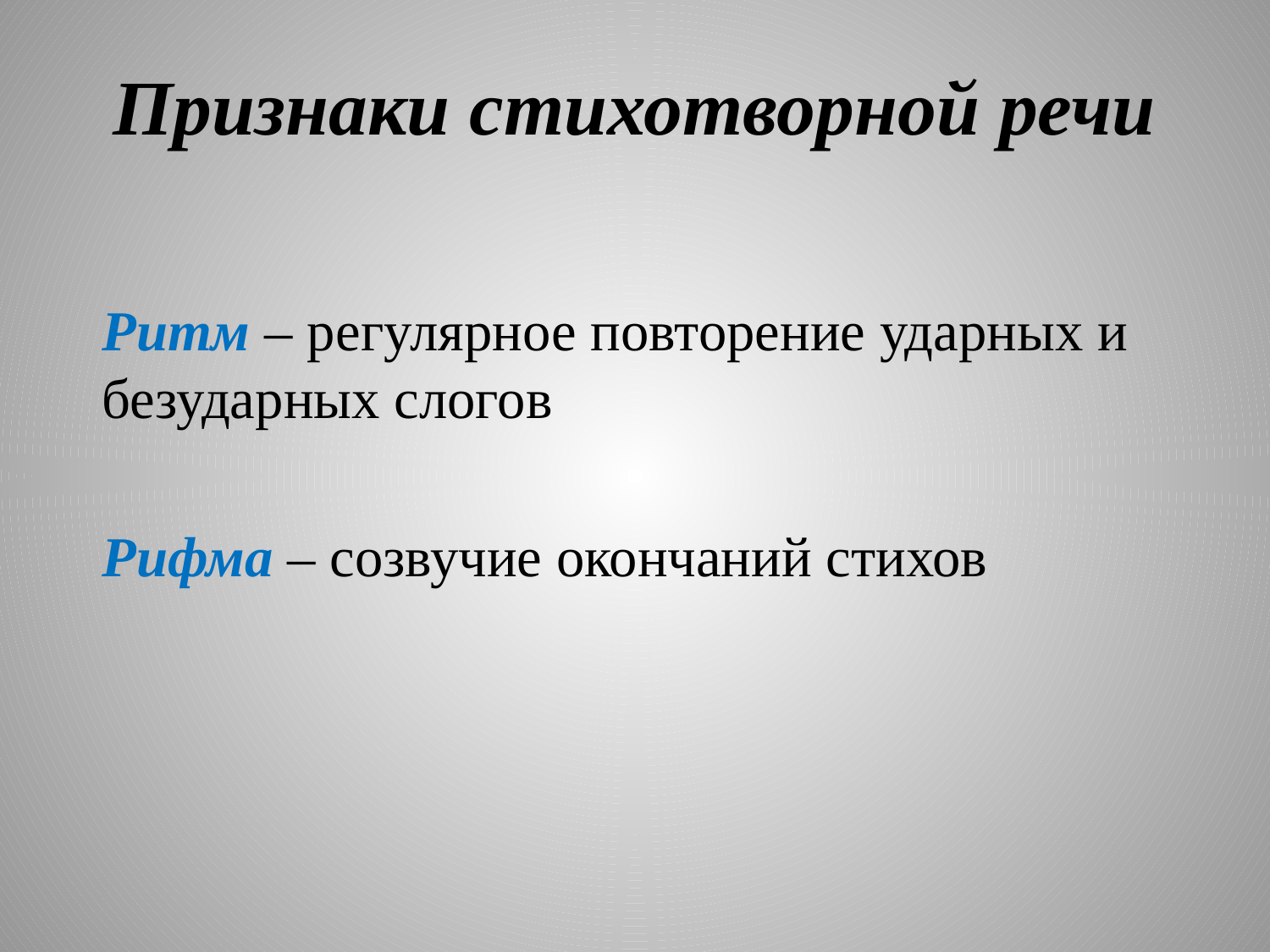

# Признаки стихотворной речи
Ритм – регулярное повторение ударных и безударных слогов

Рифма – созвучие окончаний стихов